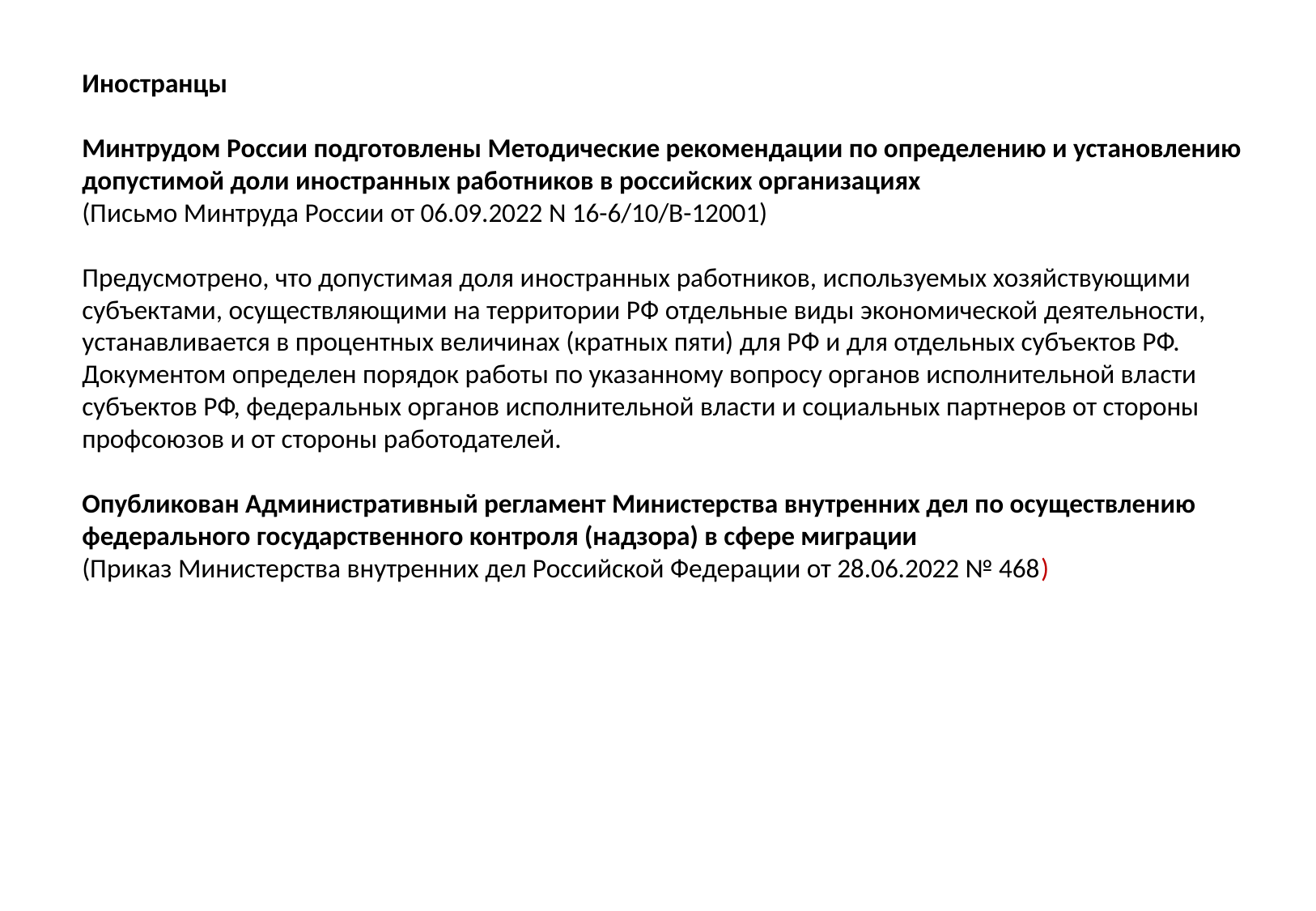

Иностранцы

Минтрудом России подготовлены Методические рекомендации по определению и установлению допустимой доли иностранных работников в российских организациях
(Письмо Минтруда России от 06.09.2022 N 16-6/10/В-12001)

Предусмотрено, что допустимая доля иностранных работников, используемых хозяйствующими субъектами, осуществляющими на территории РФ отдельные виды экономической деятельности, устанавливается в процентных величинах (кратных пяти) для РФ и для отдельных субъектов РФ.
Документом определен порядок работы по указанному вопросу органов исполнительной власти субъектов РФ, федеральных органов исполнительной власти и социальных партнеров от стороны профсоюзов и от стороны работодателей.

Опубликован Административный регламент Министерства внутренних дел по осуществлению федерального государственного контроля (надзора) в сфере миграции
(Приказ Министерства внутренних дел Российской Федерации от 28.06.2022 № 468)